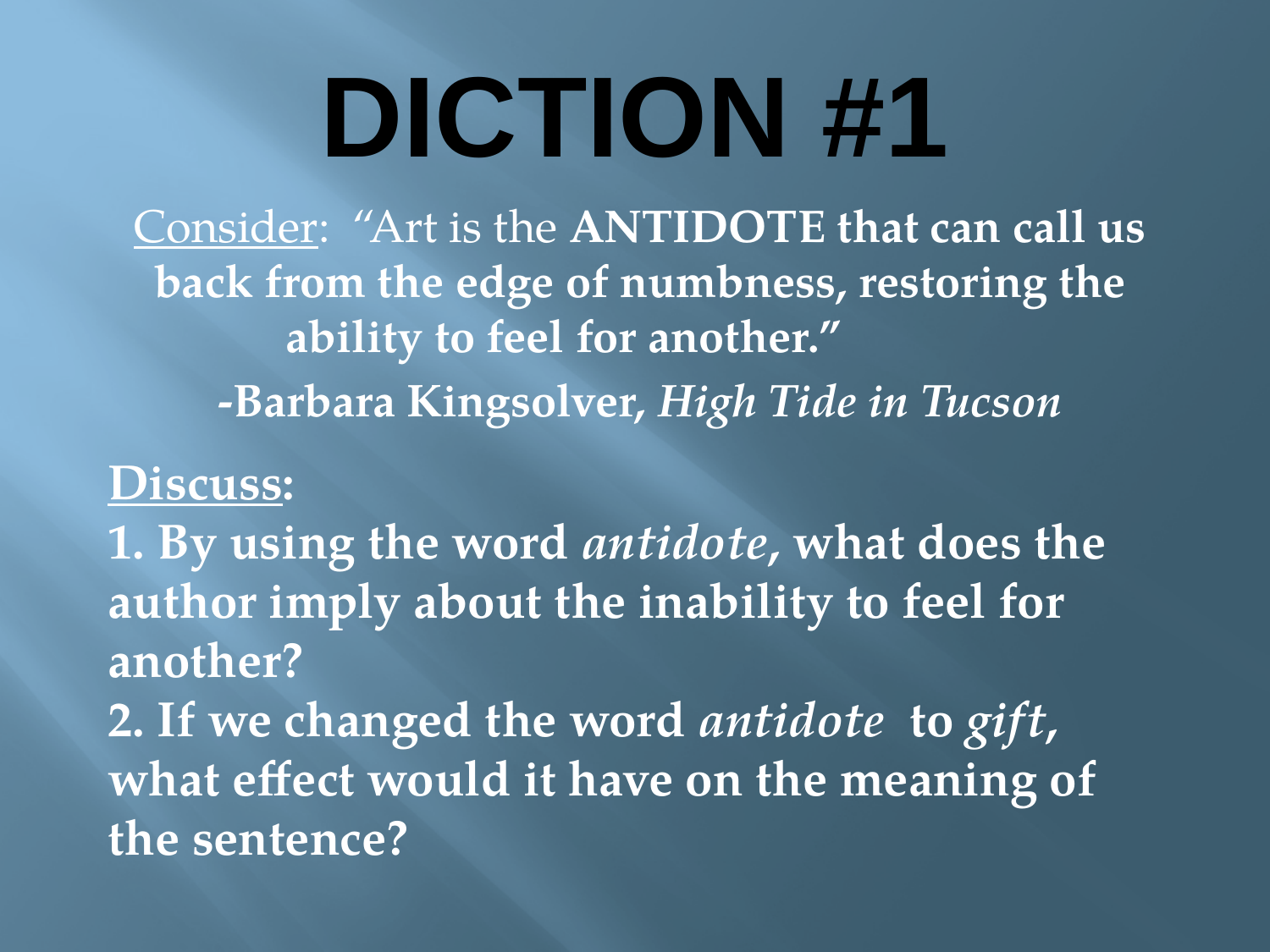

# Diction #1
Consider:  “Art is the ANTIDOTE that can call us back from the edge of numbness, restoring the ability to feel for another.”
-Barbara Kingsolver, High Tide in Tucson

Discuss:
1. By using the word antidote, what does the author imply about the inability to feel for another?
2. If we changed the word antidote  to gift, what effect would it have on the meaning of the sentence?